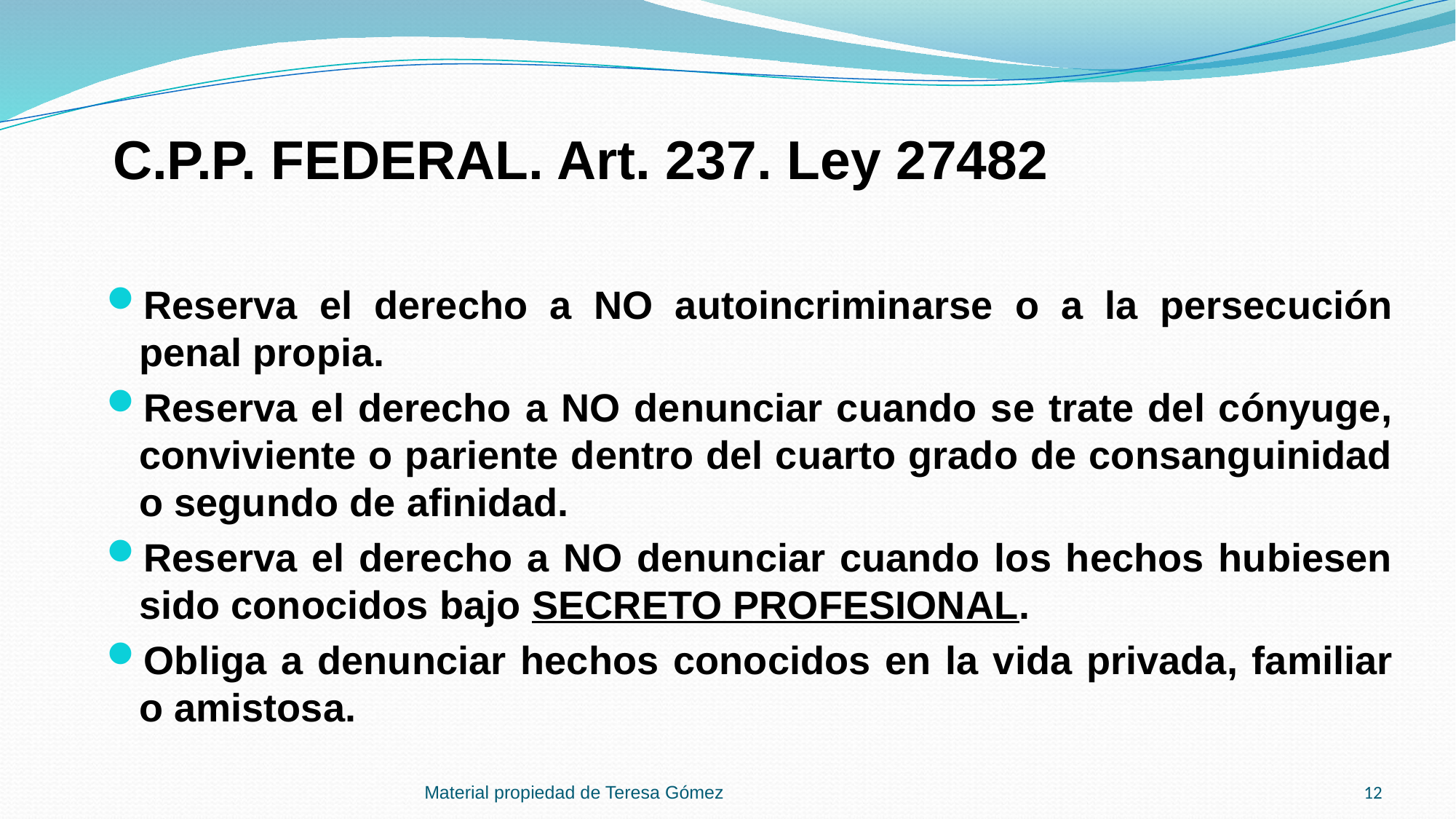

# C.P.P. FEDERAL. Art. 237. Ley 27482
Reserva el derecho a NO autoincriminarse o a la persecución penal propia.
Reserva el derecho a NO denunciar cuando se trate del cónyuge, conviviente o pariente dentro del cuarto grado de consanguinidad o segundo de afinidad.
Reserva el derecho a NO denunciar cuando los hechos hubiesen sido conocidos bajo SECRETO PROFESIONAL.
Obliga a denunciar hechos conocidos en la vida privada, familiar o amistosa.

Material propiedad de Teresa Gómez
12